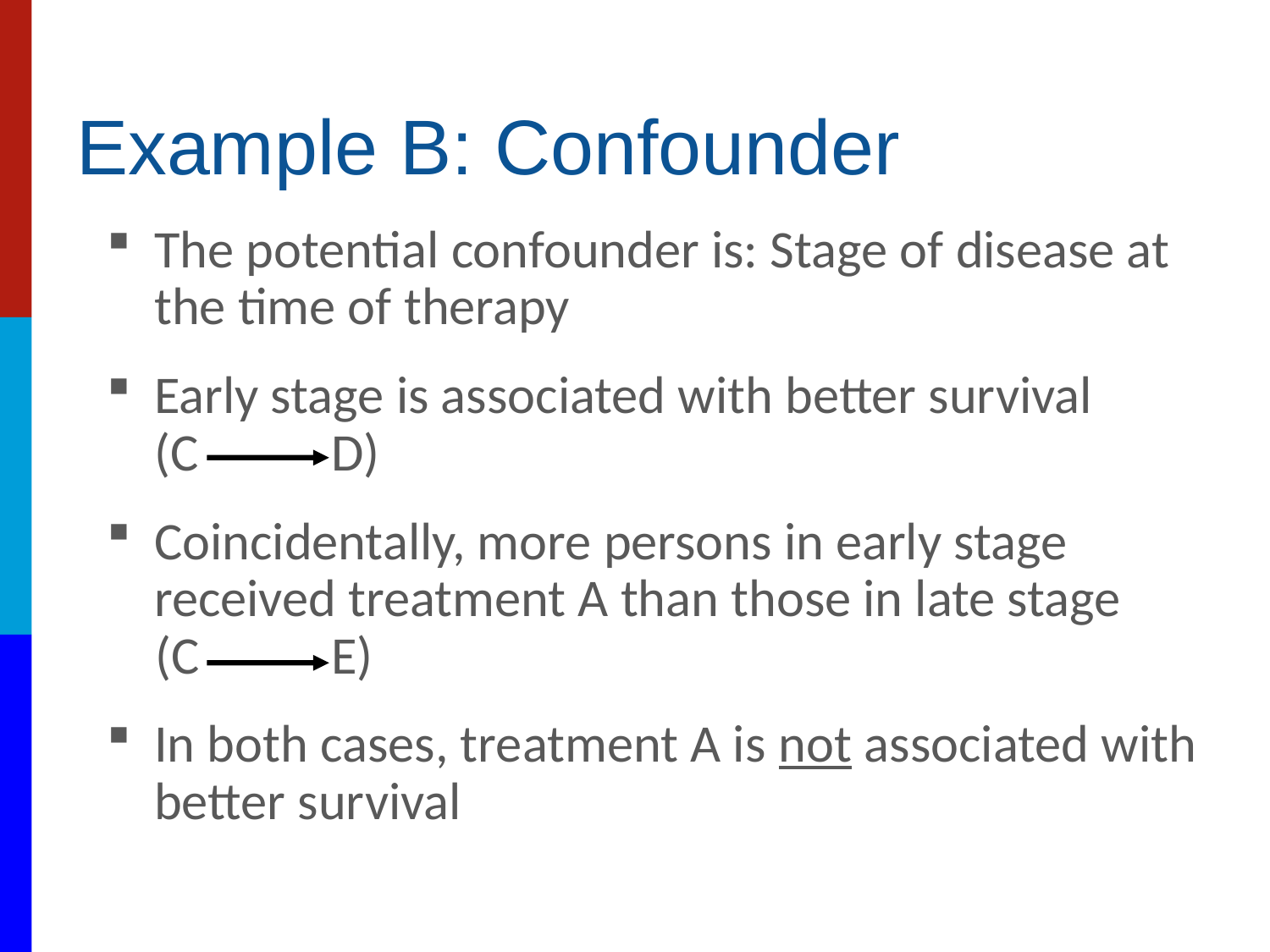

# Example B: Confounder
The potential confounder is: Stage of disease at the time of therapy
Early stage is associated with better survival
(C           D)
Coincidentally, more persons in early stage received treatment A than those in late stage
    (C           E)
In both cases, treatment A is not associated with better survival